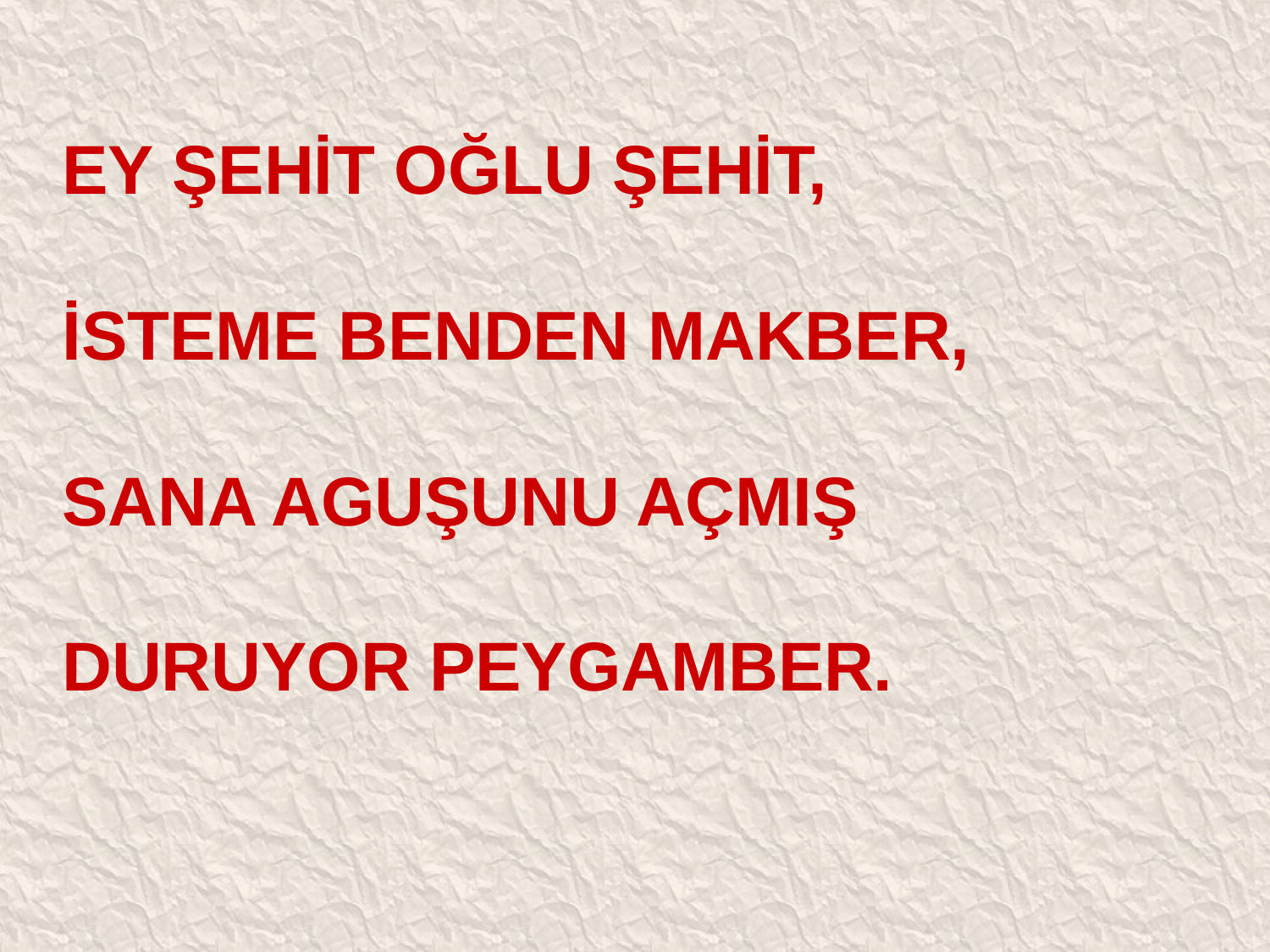

# Ey şehit oğlu şehit, isteme benden makber, Sana aguşunu açmış duruyor Peygamber.